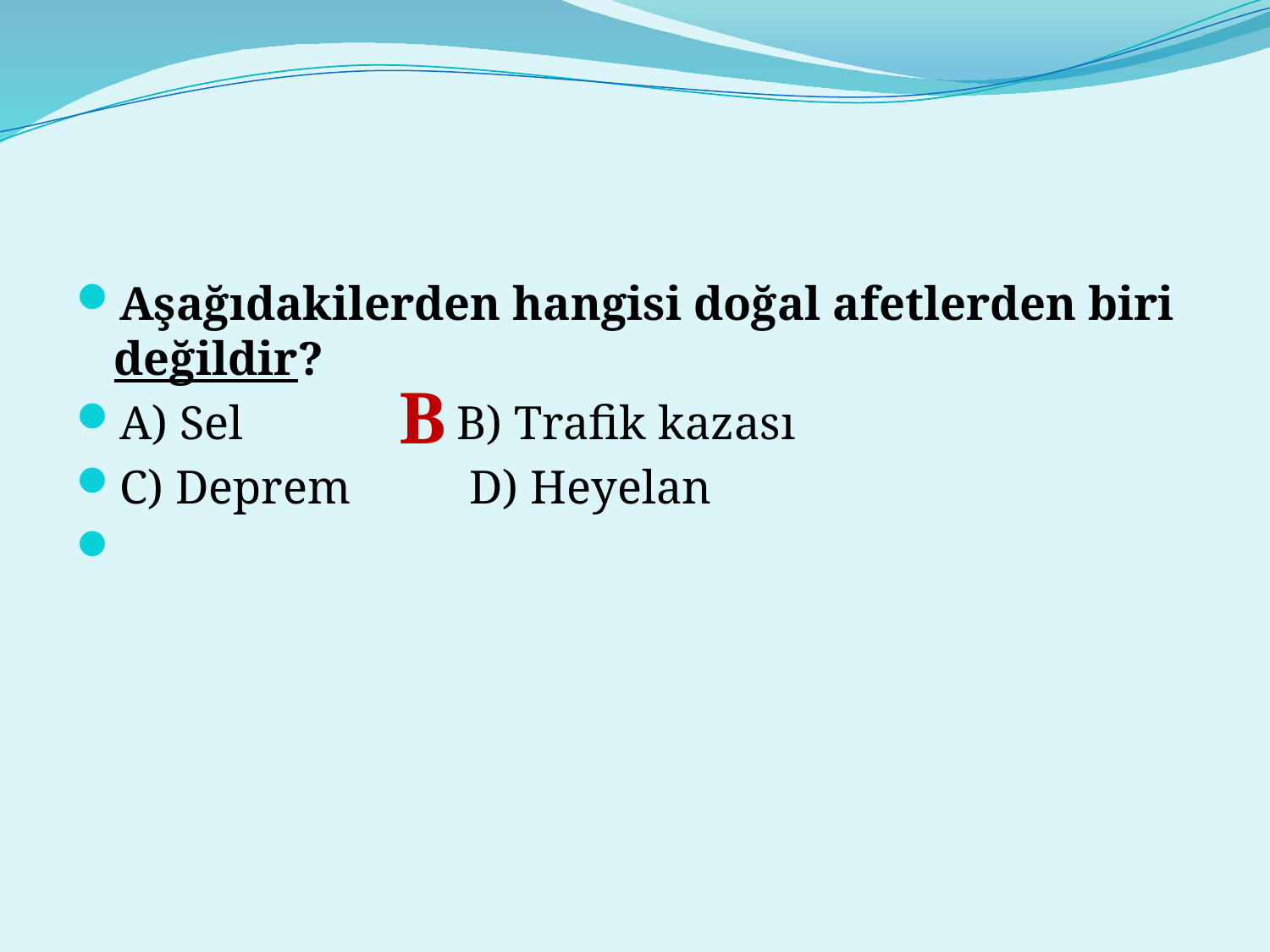

#
Aşağıdakilerden hangisi doğal afetlerden biri değildir?
A) Sel                  B) Trafik kazası
C) Deprem          D) Heyelan

B